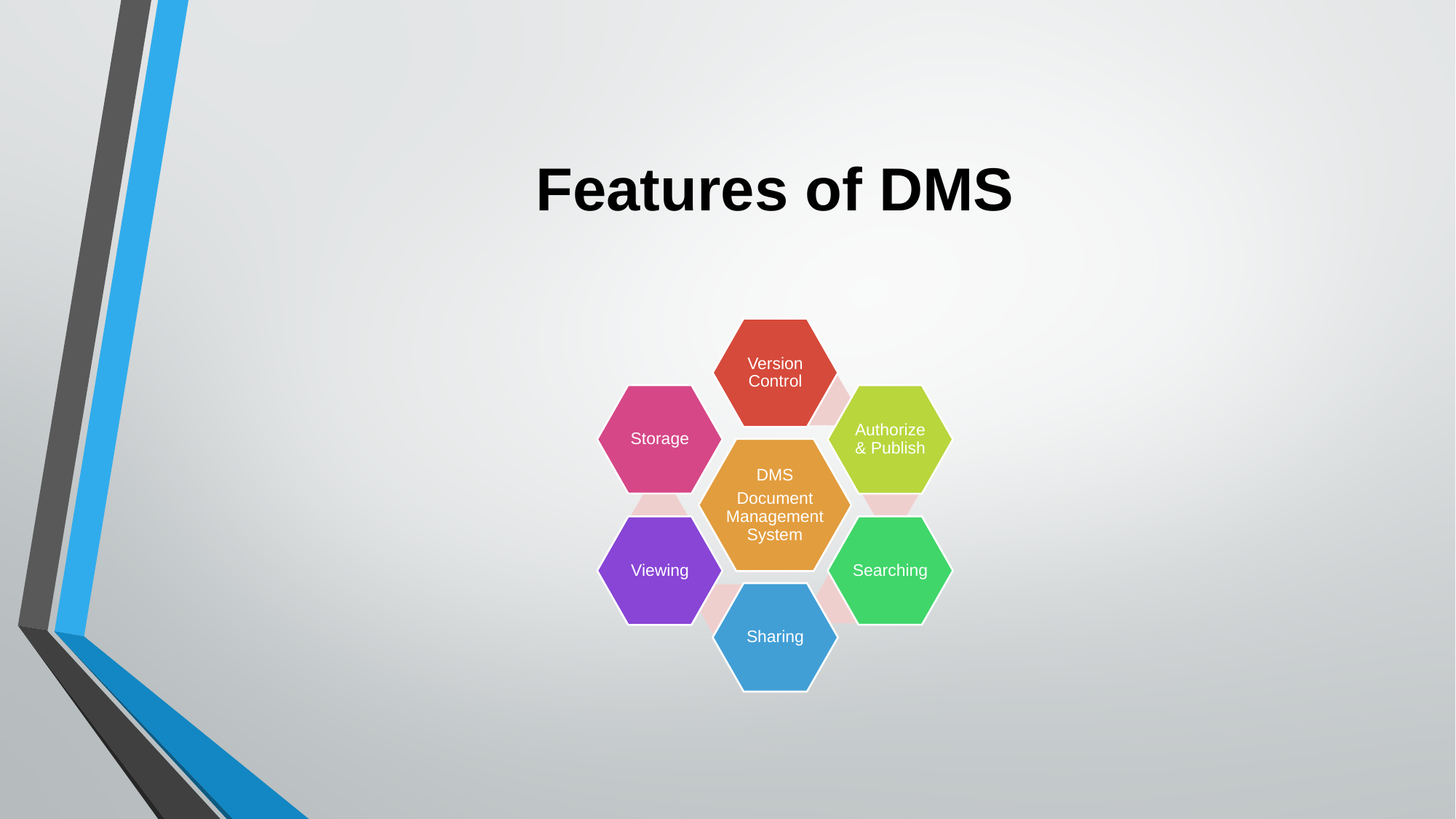

# Features of DMS
DMS
Document Management System
Version Control
Authorize & Publish
Searching
Sharing
Viewing
Storage